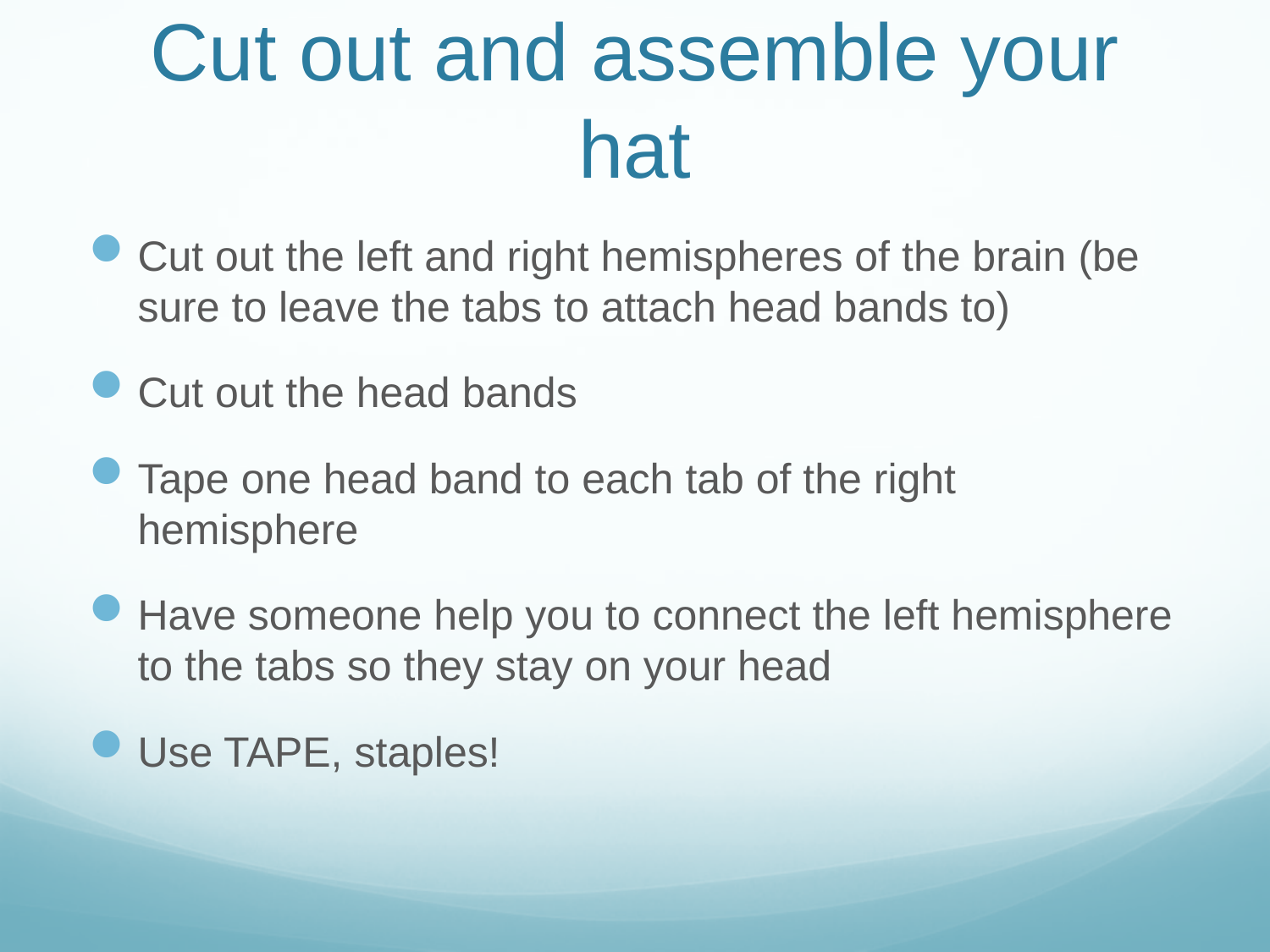

# Cut out and assemble your hat
Cut out the left and right hemispheres of the brain (be sure to leave the tabs to attach head bands to)
Cut out the head bands
Tape one head band to each tab of the right hemisphere
Have someone help you to connect the left hemisphere to the tabs so they stay on your head
Use TAPE, staples!